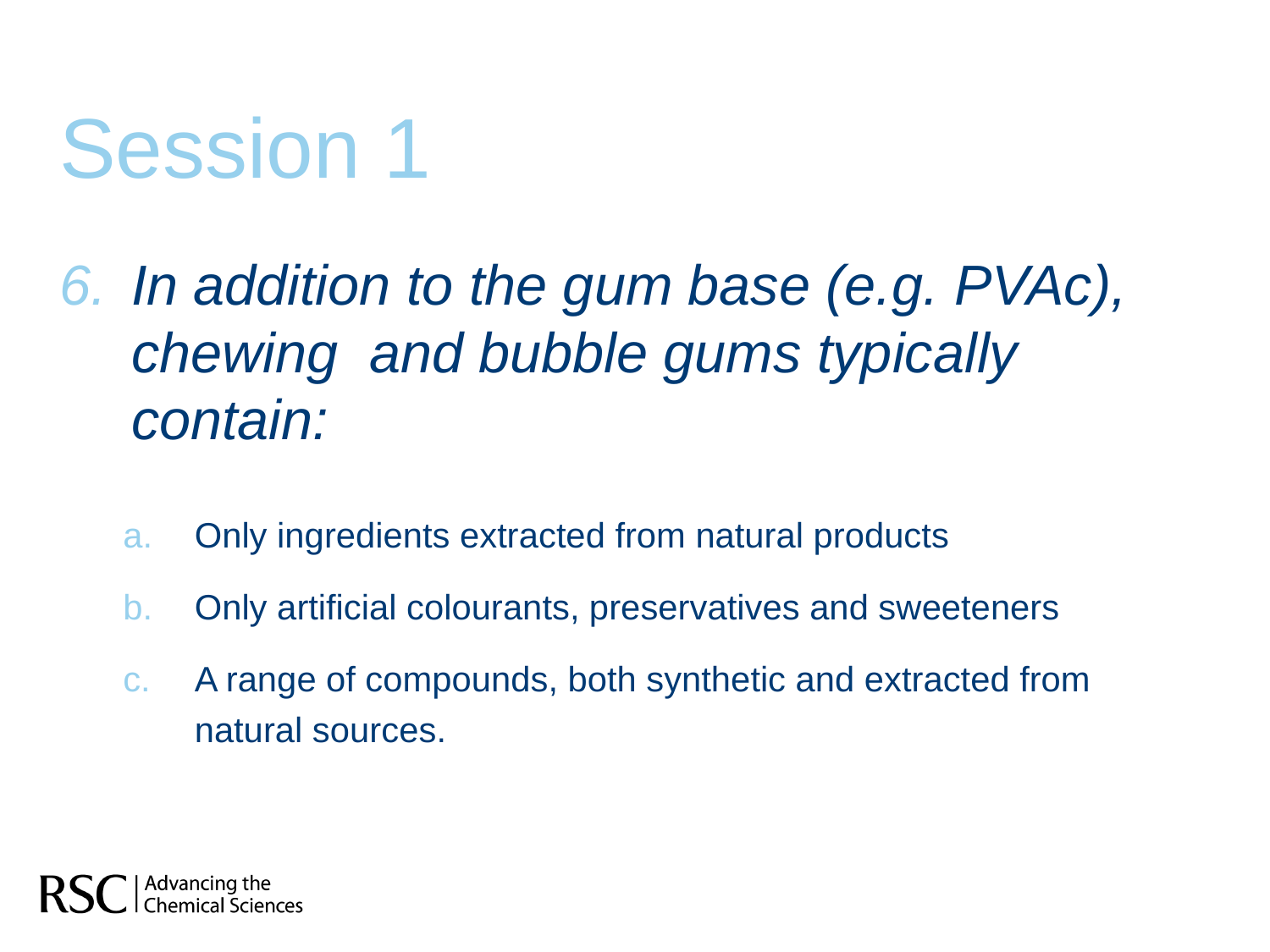

# Session 1
In addition to the gum base (e.g. PVAc), chewing  and bubble gums typically contain:

Only ingredients extracted from natural products
Only artificial colourants, preservatives and sweeteners
A range of compounds, both synthetic and extracted from natural sources.